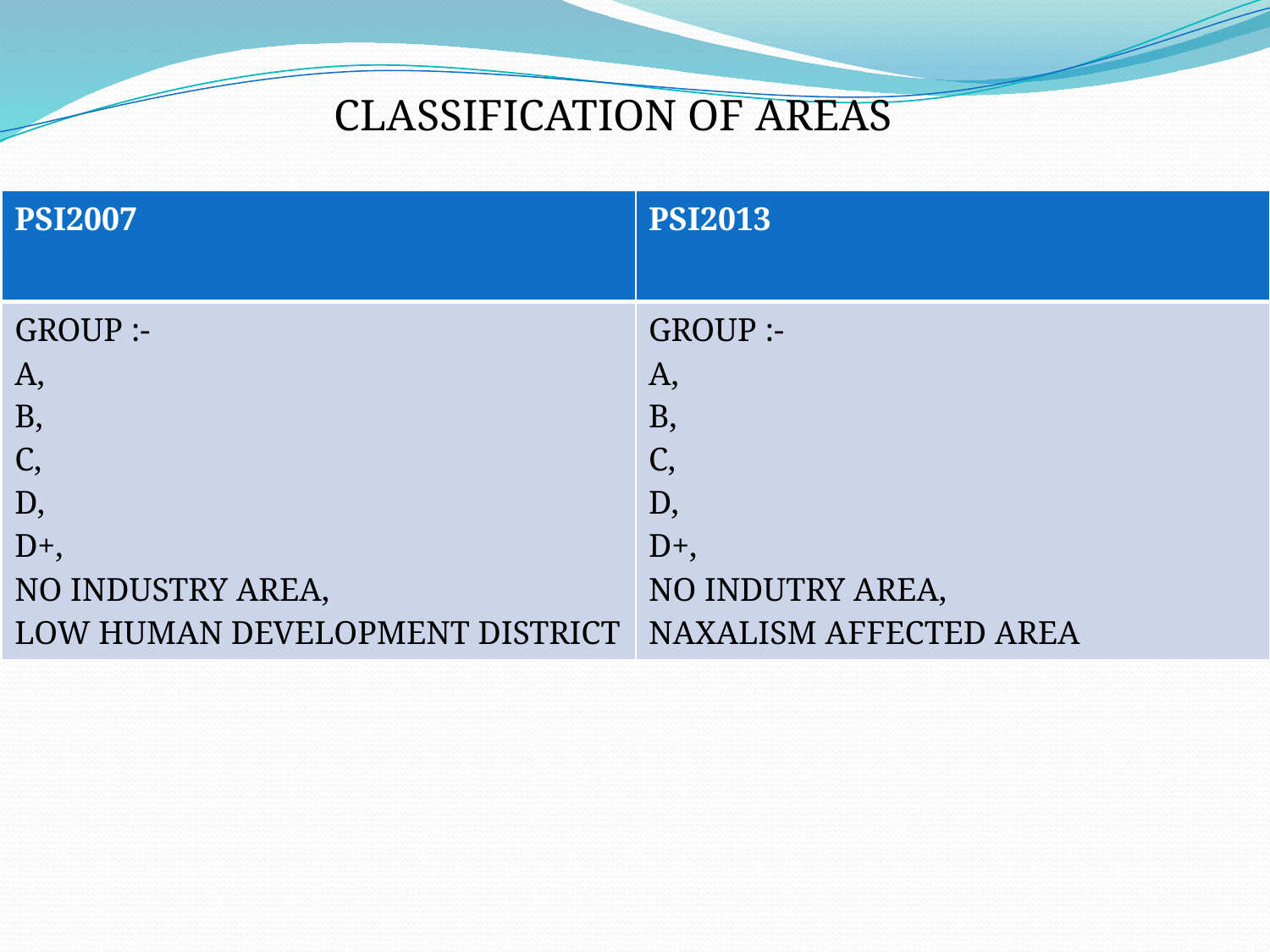

CLASSIFICATION OF AREAS
| PSI2007 | PSI2013 |
| --- | --- |
| GROUP :- A, B, C, D, D+, NO INDUSTRY AREA, LOW HUMAN DEVELOPMENT DISTRICT | GROUP :- A, B, C, D, D+, NO INDUTRY AREA, NAXALISM AFFECTED AREA |